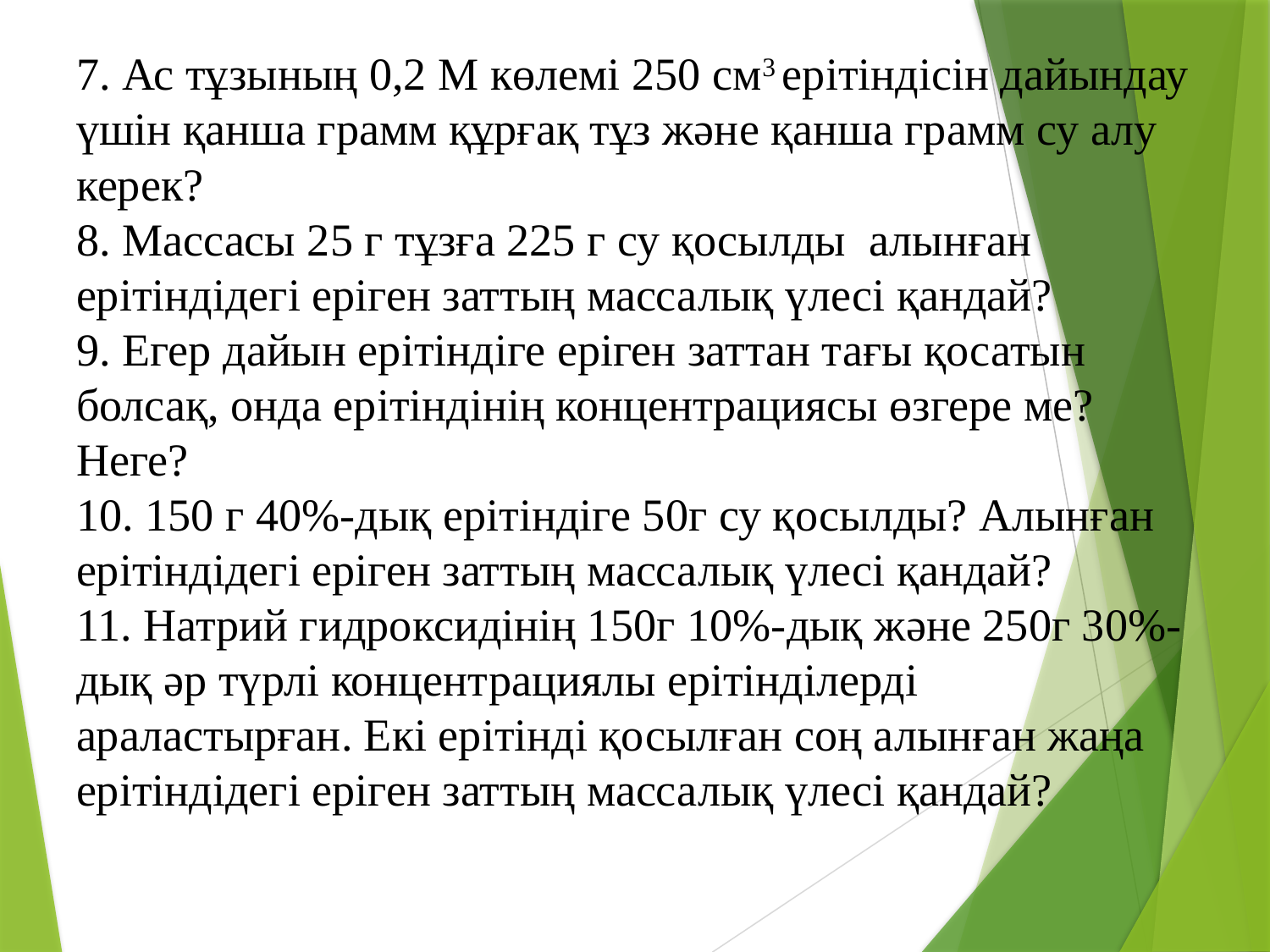

# 7. Ас тұзының 0,2 М көлемі 250 см3 ерітіндісін дайындау үшін қанша грамм құрғақ тұз және қанша грамм су алу керек? 8. Массасы 25 г тұзға 225 г су қосылды  алынған ерітіндідегі еріген заттың массалық үлесі қандай? 9. Егер дайын ерітіндіге еріген заттан тағы қосатын болсақ, онда ерітіндінің концентрациясы өзгере ме? Неге? 10. 150 г 40%-дық ерітіндіге 50г су қосылды? Алынған ерітіндідегі еріген заттың массалық үлесі қандай? 11. Натрий гидроксидінің 150г 10%-дық және 250г 30%-дық әр түрлі концентрациялы ерітінділерді араластырған. Екі ерітінді қосылған соң алынған жаңа ерітіндідегі еріген заттың массалық үлесі қандай?